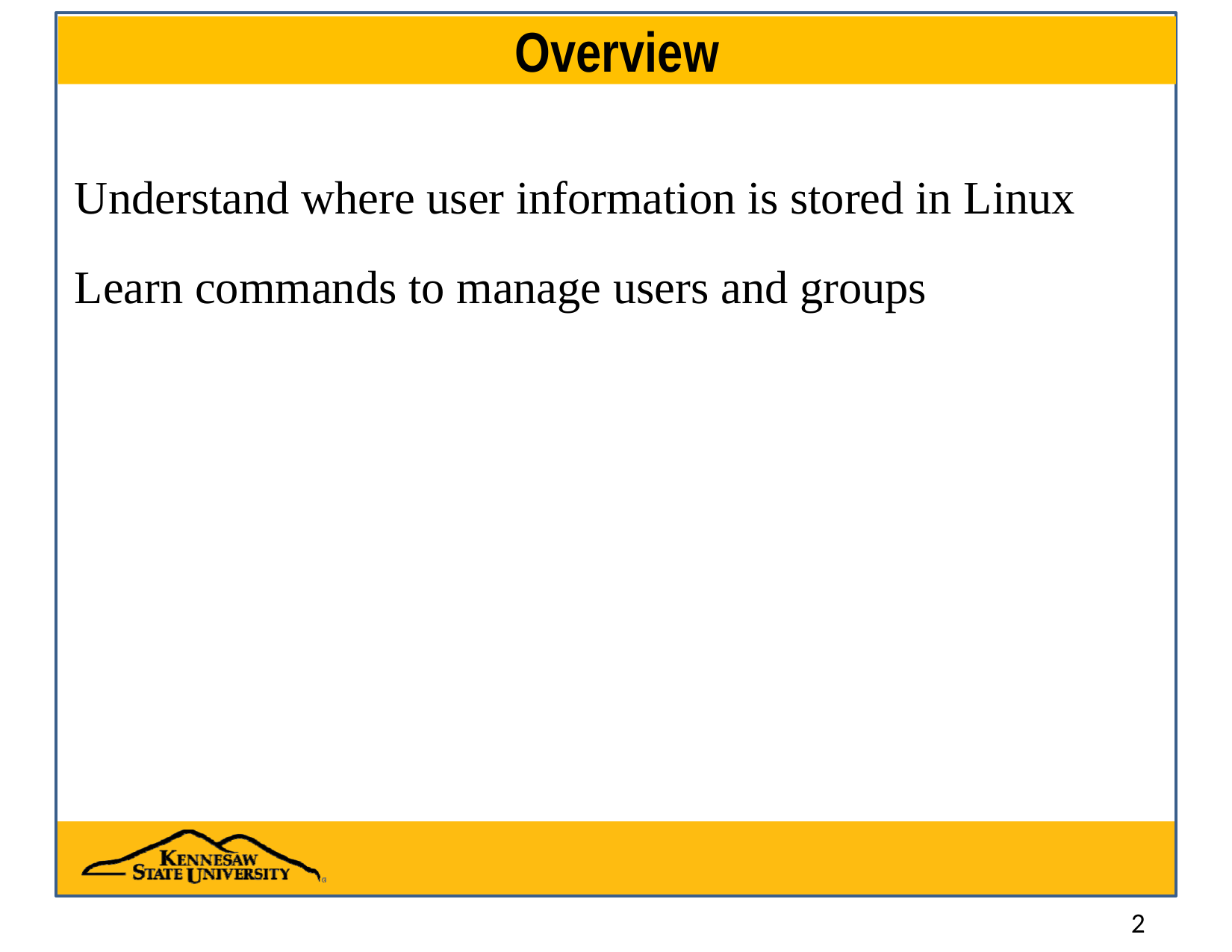

# Overview
Understand where user information is stored in Linux

Learn commands to manage users and groups